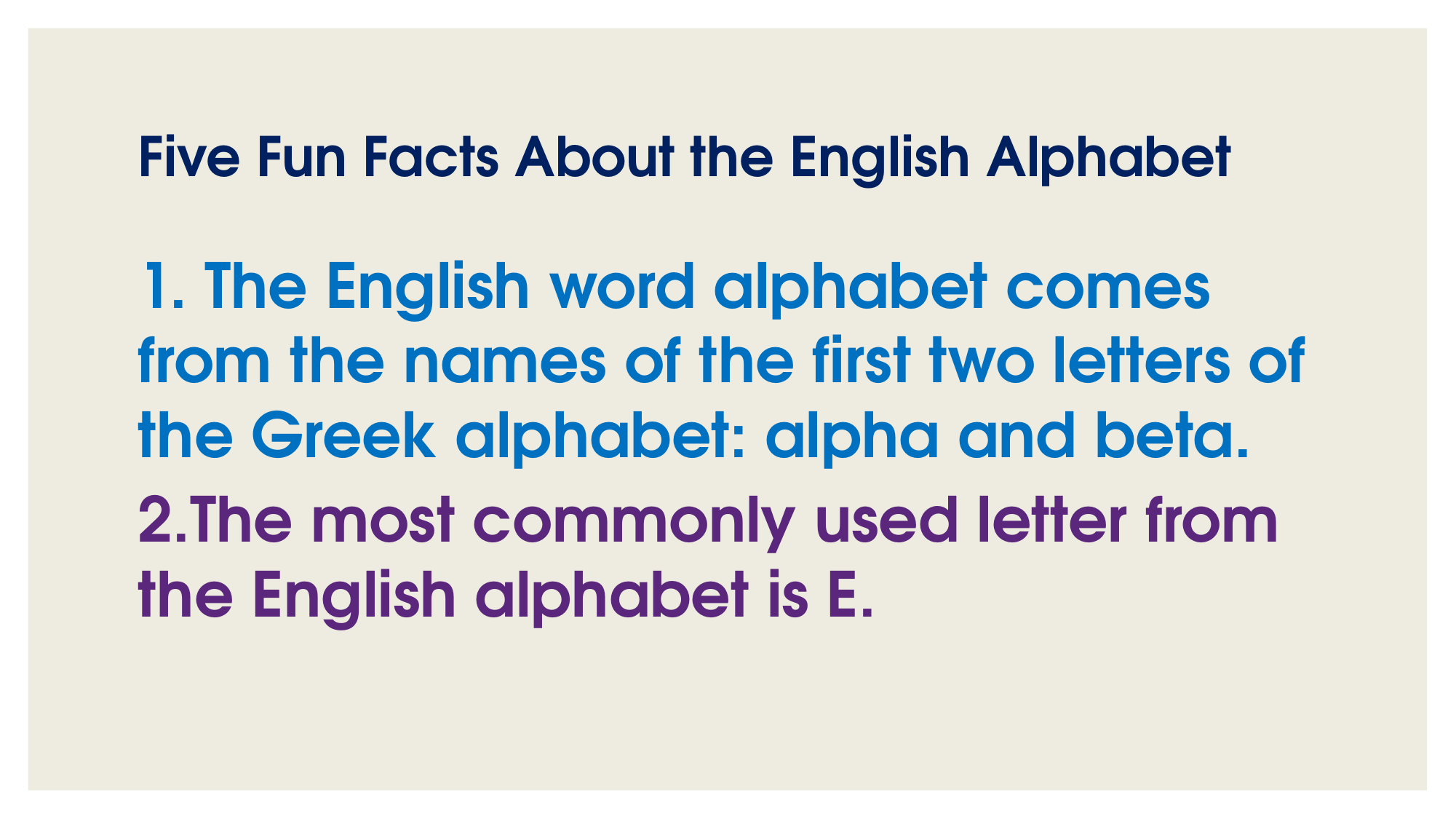

Five Fun Facts About the English Alphabet
1. The English word alphabet comes from the names of the first two letters of the Greek alphabet: alpha and beta.
2.The most commonly used letter from the English alphabet is E.